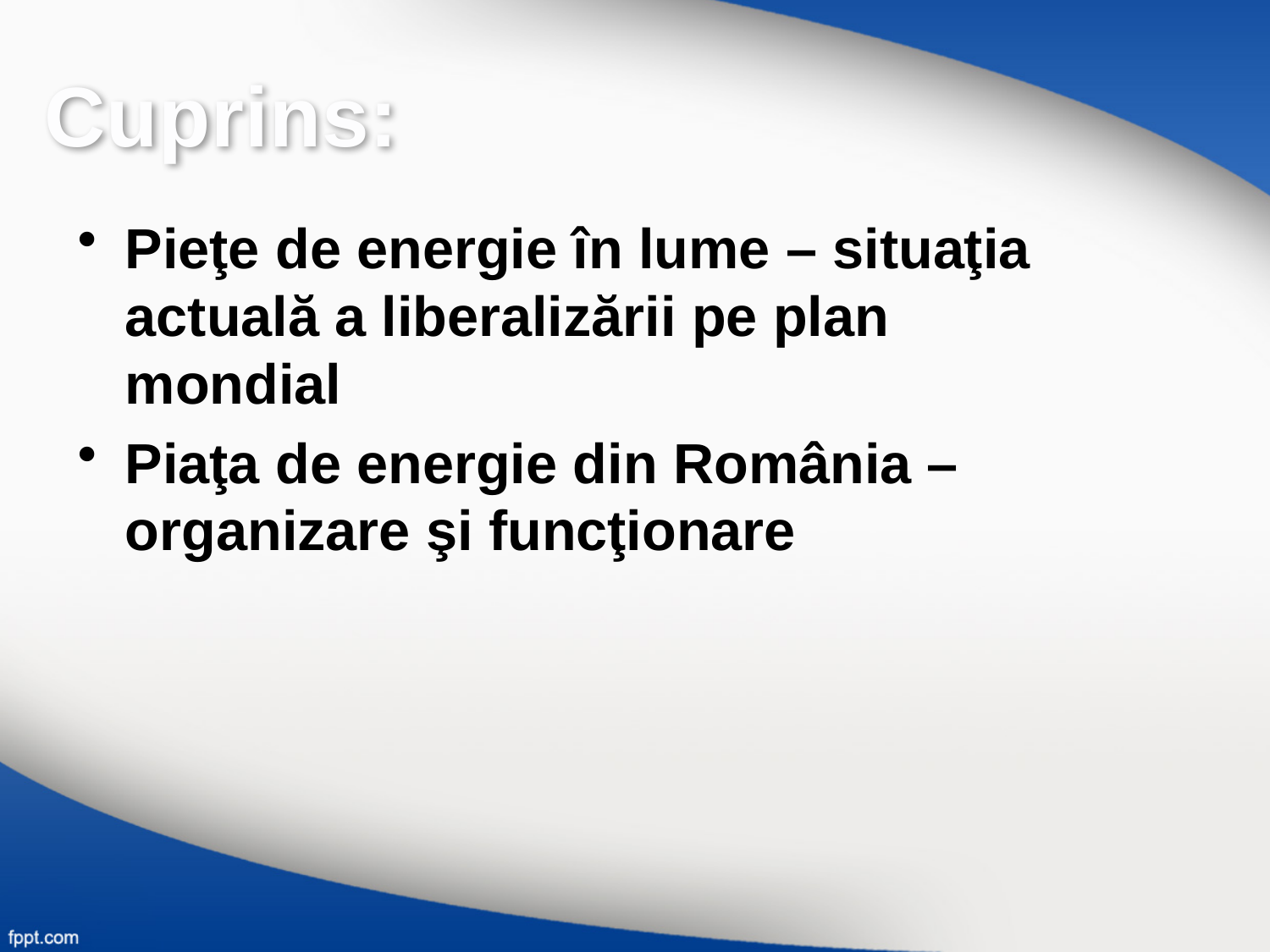

Cuprins:
Pieţe de energie în lume – situaţia actuală a liberalizării pe plan mondial
Piaţa de energie din România – organizare şi funcţionare